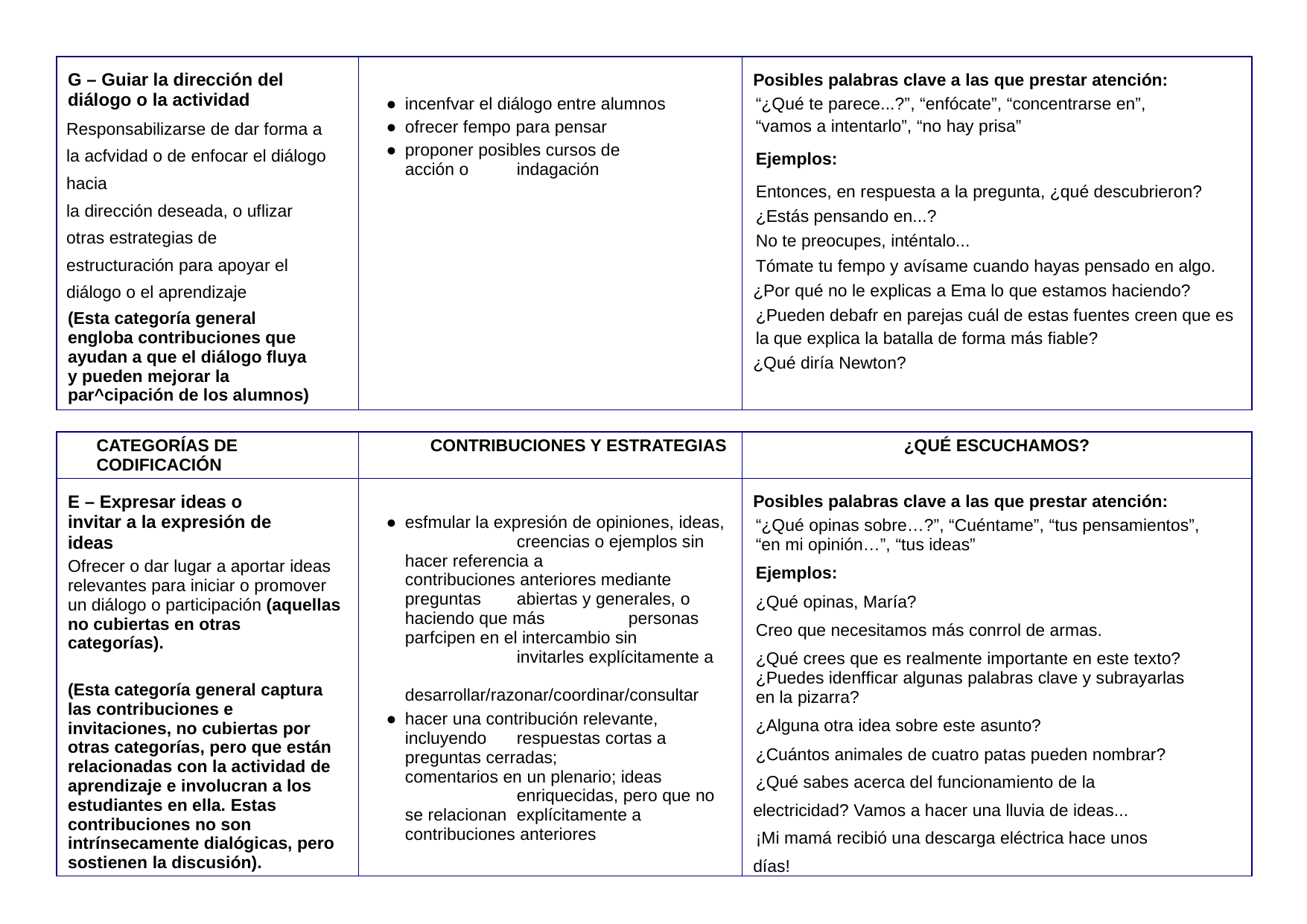

| G – Guiar la dirección del diálogo o la actividad Responsabilizarse de dar forma a la acfvidad o de enfocar el diálogo hacia la dirección deseada, o uflizar otras estrategias de estructuración para apoyar el diálogo o el aprendizaje (Esta categoría general engloba contribuciones que ayudan a que el diálogo ﬂuya y pueden mejorar la par^cipación de los alumnos) | incenfvar el diálogo entre alumnos ofrecer fempo para pensar proponer posibles cursos de acción o indagación | Posibles palabras clave a las que prestar atención: “¿Qué te parece...?”, “enfócate”, “concentrarse en”, “vamos a intentarlo”, “no hay prisa” Ejemplos: Entonces, en respuesta a la pregunta, ¿qué descubrieron? ¿Estás pensando en...? No te preocupes, inténtalo... Tómate tu fempo y avísame cuando hayas pensado en algo. ¿Por qué no le explicas a Ema lo que estamos haciendo? ¿Pueden debafr en parejas cuál de estas fuentes creen que es la que explica la batalla de forma más ﬁable? ¿Qué diría Newton? |
| --- | --- | --- |
| CATEGORÍAS DE CODIFICACIÓN | CONTRIBUCIONES Y ESTRATEGIAS | ¿QUÉ ESCUCHAMOS? |
| --- | --- | --- |
| E – Expresar ideas o invitar a la expresión de ideas Ofrecer o dar lugar a aportar ideas relevantes para iniciar o promover un diálogo o participación (aquellas no cubiertas en otras categorías). (Esta categoría general captura las contribuciones e invitaciones, no cubiertas por otras categorías, pero que están relacionadas con la actividad de aprendizaje e involucran a los estudiantes en ella. Estas contribuciones no son intrínsecamente dialógicas, pero sostienen la discusión). | esfmular la expresión de opiniones, ideas, creencias o ejemplos sin hacer referencia a contribuciones anteriores mediante preguntas abiertas y generales, o haciendo que más personas parfcipen en el intercambio sin invitarles explícitamente a desarrollar/razonar/coordinar/consultar hacer una contribución relevante, incluyendo respuestas cortas a preguntas cerradas; comentarios en un plenario; ideas enriquecidas, pero que no se relacionan explícitamente a contribuciones anteriores | Posibles palabras clave a las que prestar atención: “¿Qué opinas sobre…?”, “Cuéntame”, “tus pensamientos”, “en mi opinión…”, “tus ideas” Ejemplos: ¿Qué opinas, María? Creo que necesitamos más conrrol de armas. ¿Qué crees que es realmente importante en este texto? ¿Puedes idenfﬁcar algunas palabras clave y subrayarlas en la pizarra? ¿Alguna otra idea sobre este asunto? ¿Cuántos animales de cuatro patas pueden nombrar? ¿Qué sabes acerca del funcionamiento de la electricidad? Vamos a hacer una lluvia de ideas... ¡Mi mamá recibió una descarga eléctrica hace unos días! |